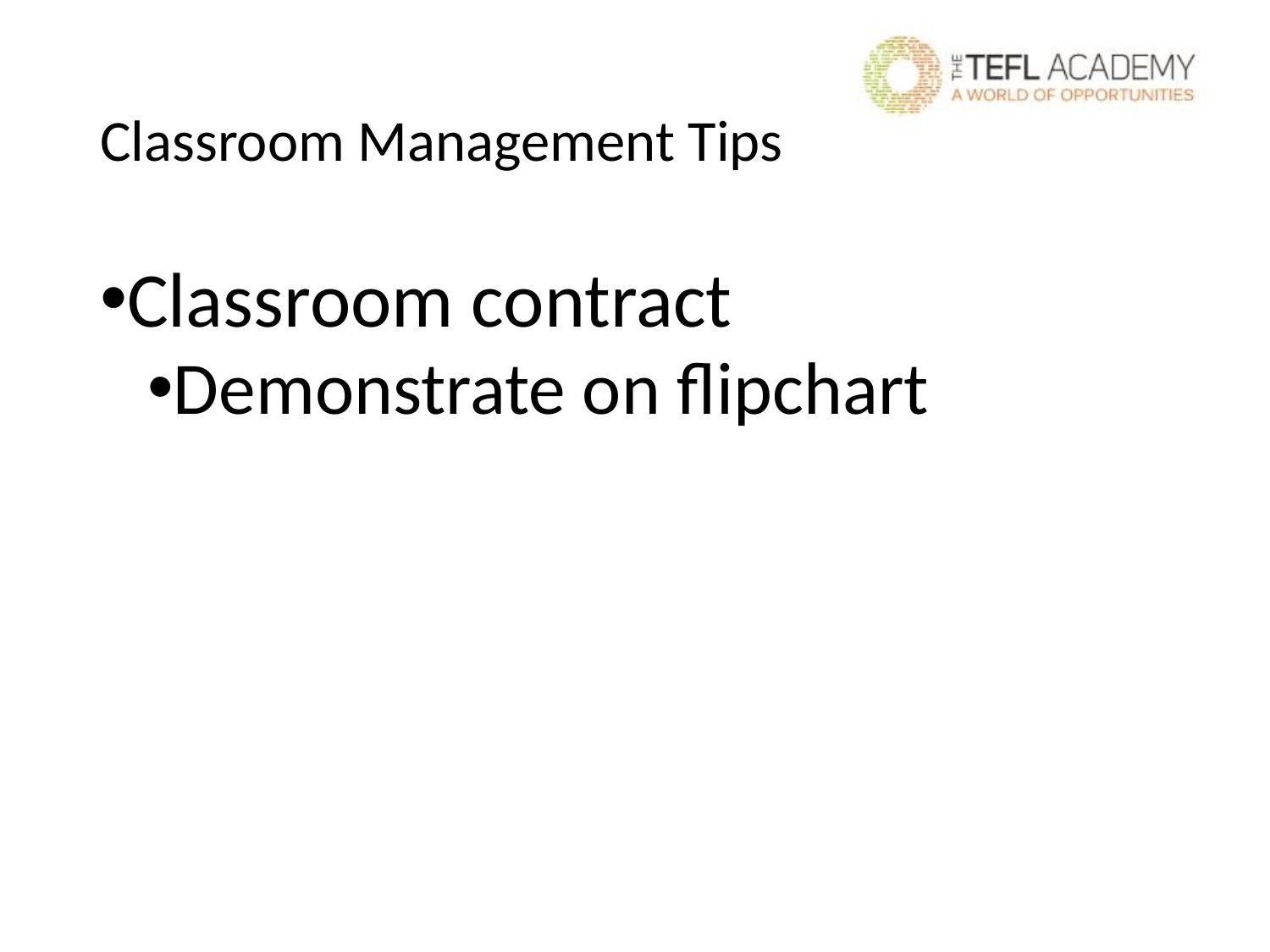

# Classroom Management Tips
Classroom contract
Demonstrate on flipchart